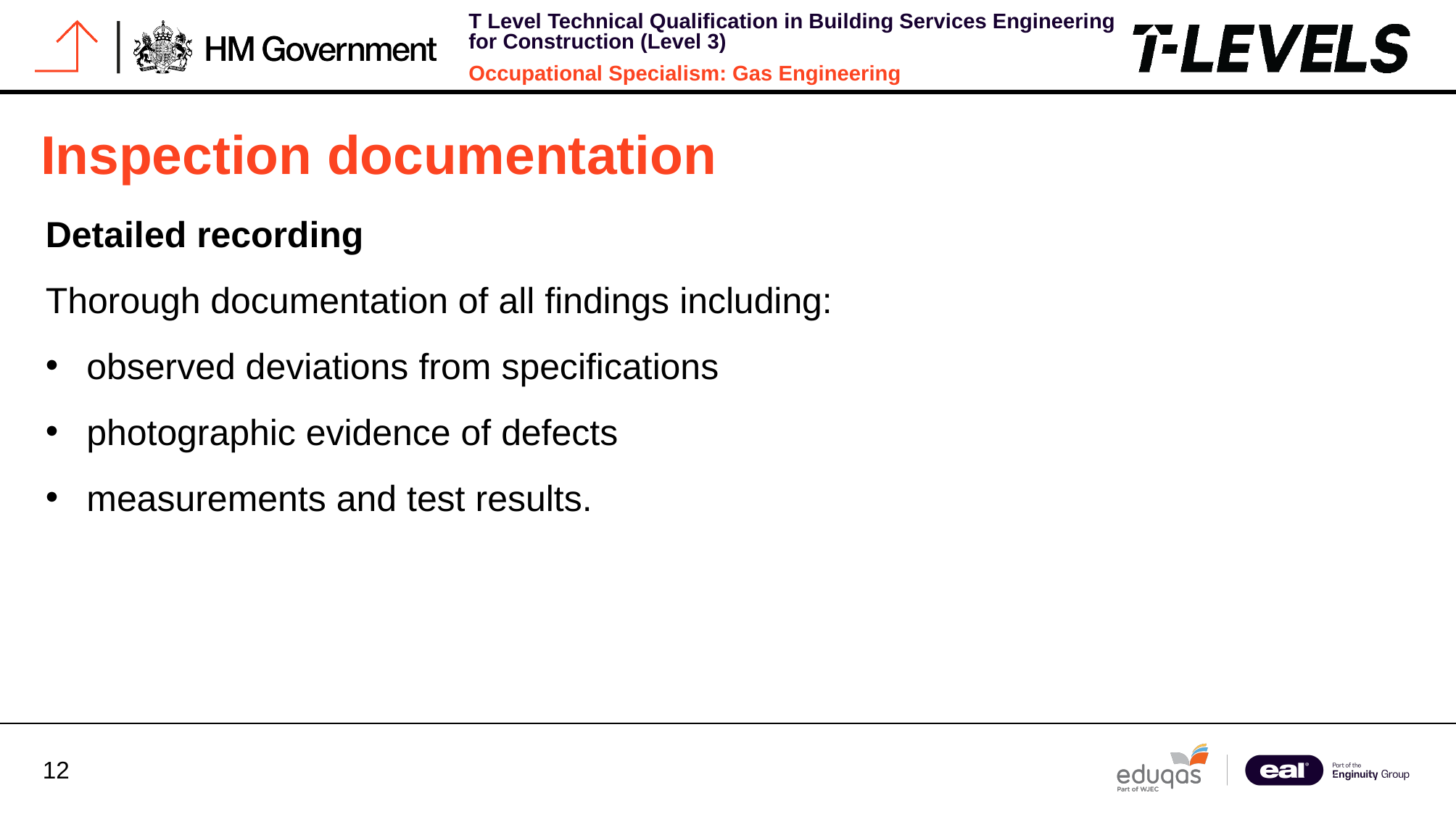

# Inspection documentation
Detailed recording
Thorough documentation of all findings including:
observed deviations from specifications
photographic evidence of defects
measurements and test results.